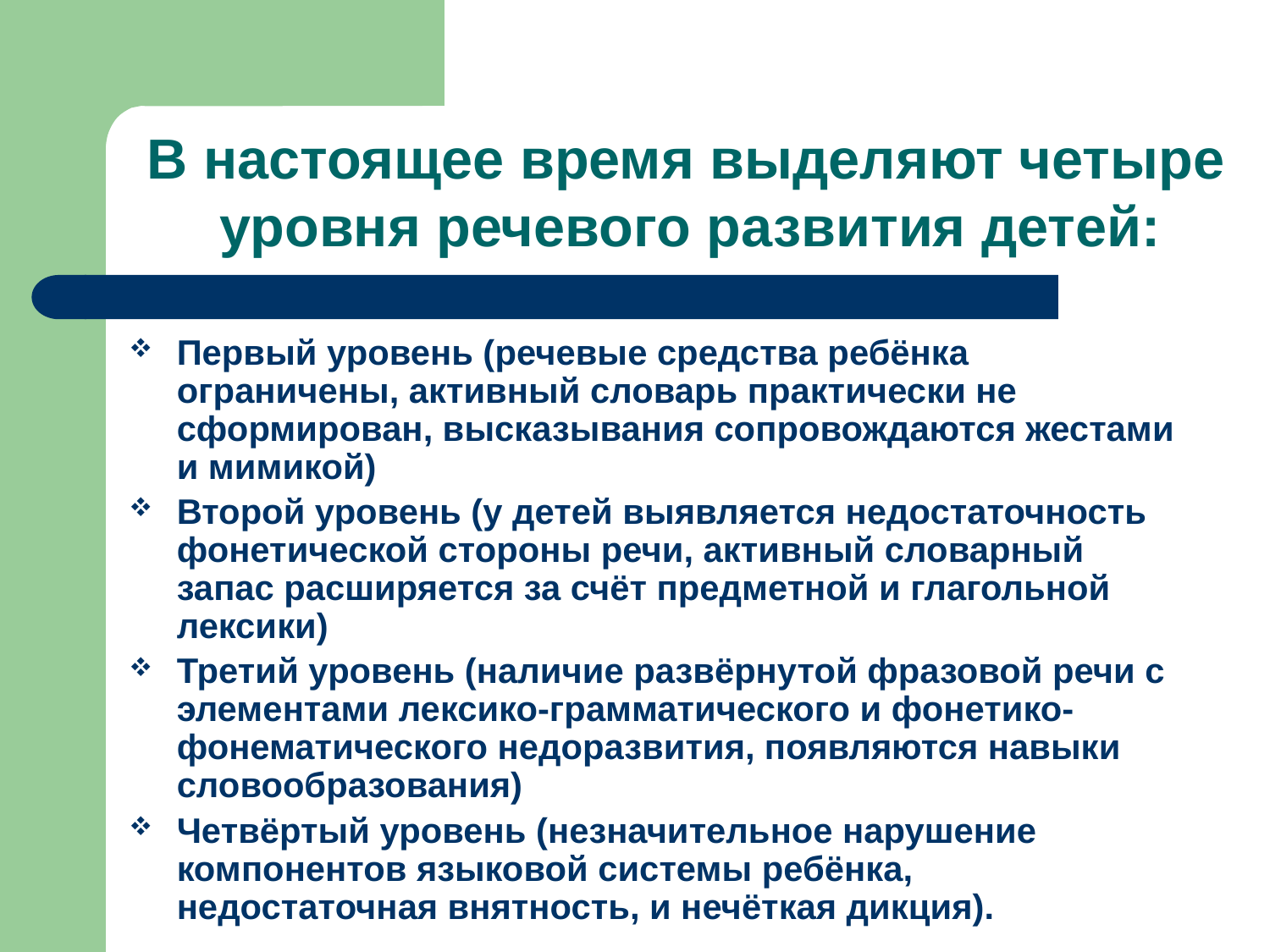

# В настоящее время выделяют четыре уровня речевого развития детей:
Первый уровень (речевые средства ребёнка ограничены, активный словарь практически не сформирован, высказывания сопровождаются жестами и мимикой)
Второй уровень (у детей выявляется недостаточность фонетической стороны речи, активный словарный запас расширяется за счёт предметной и глагольной лексики)
Третий уровень (наличие развёрнутой фразовой речи с элементами лексико-грамматического и фонетико- фонематического недоразвития, появляются навыки словообразования)
Четвёртый уровень (незначительное нарушение компонентов языковой системы ребёнка, недостаточная внятность, и нечёткая дикция).